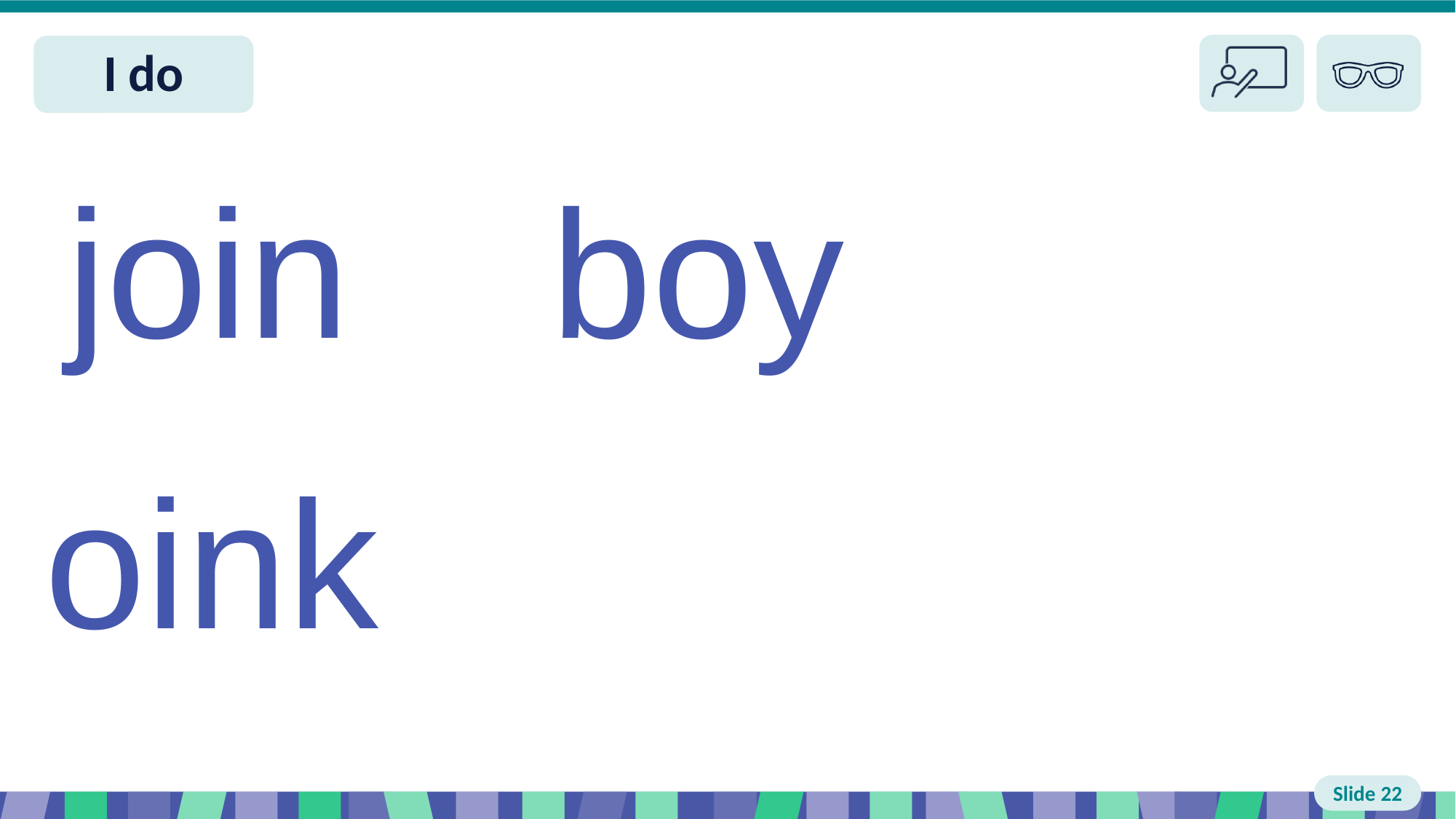

Slide 22 I do
join    boy
oink